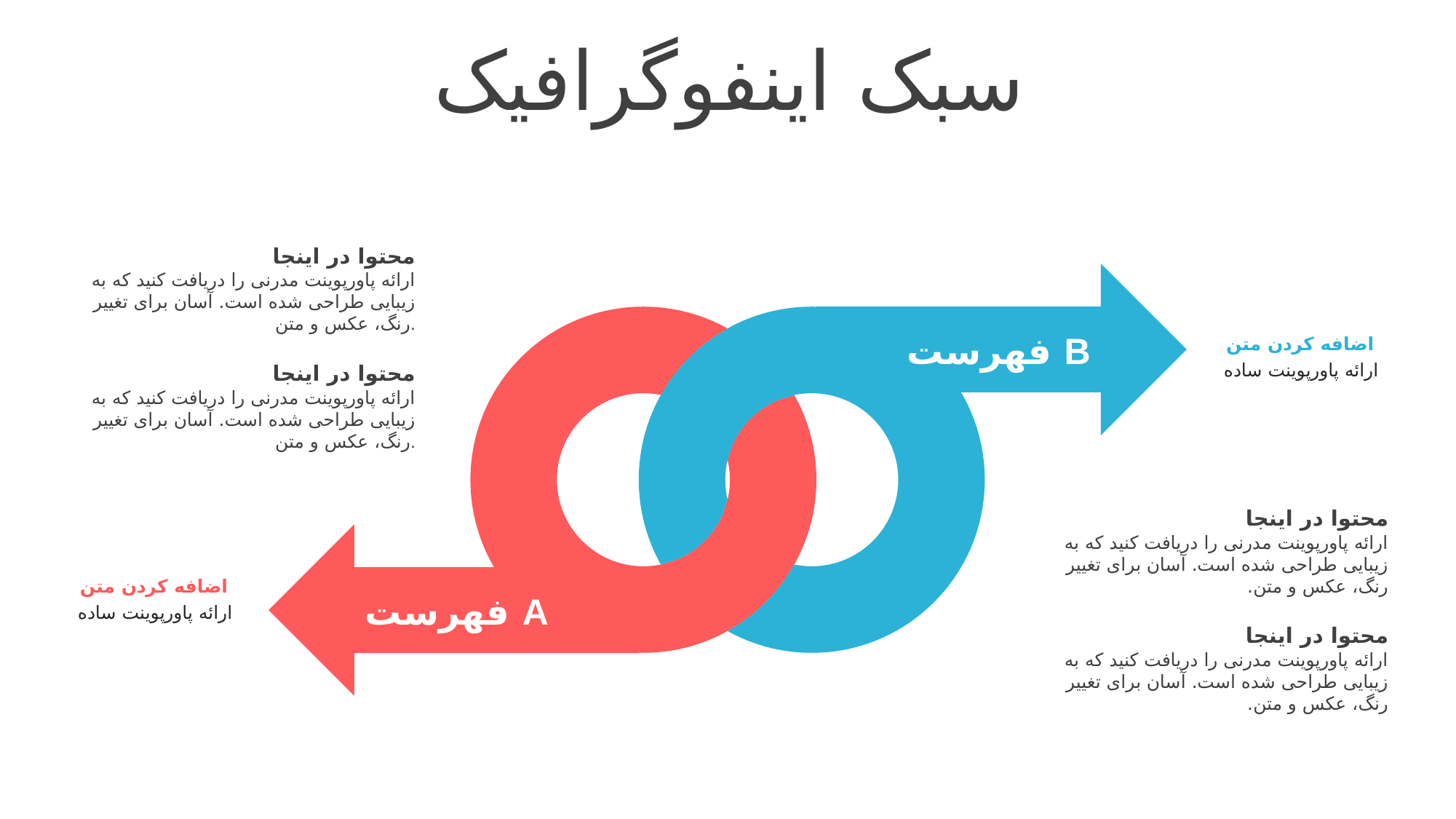

سبک اینفوگرافیک
محتوا در اینجا
ارائه پاورپوینت مدرنی را دریافت کنید که به زیبایی طراحی شده است. آسان برای تغییر رنگ، عکس و متن.

فهرست B
اضافه کردن متن
ارائه پاورپوینت ساده
محتوا در اینجا
ارائه پاورپوینت مدرنی را دریافت کنید که به زیبایی طراحی شده است. آسان برای تغییر رنگ، عکس و متن.
محتوا در اینجا
ارائه پاورپوینت مدرنی را دریافت کنید که به زیبایی طراحی شده است. آسان برای تغییر رنگ، عکس و متن.

اضافه کردن متن
ارائه پاورپوینت ساده
فهرست A
محتوا در اینجا
ارائه پاورپوینت مدرنی را دریافت کنید که به زیبایی طراحی شده است. آسان برای تغییر رنگ، عکس و متن.